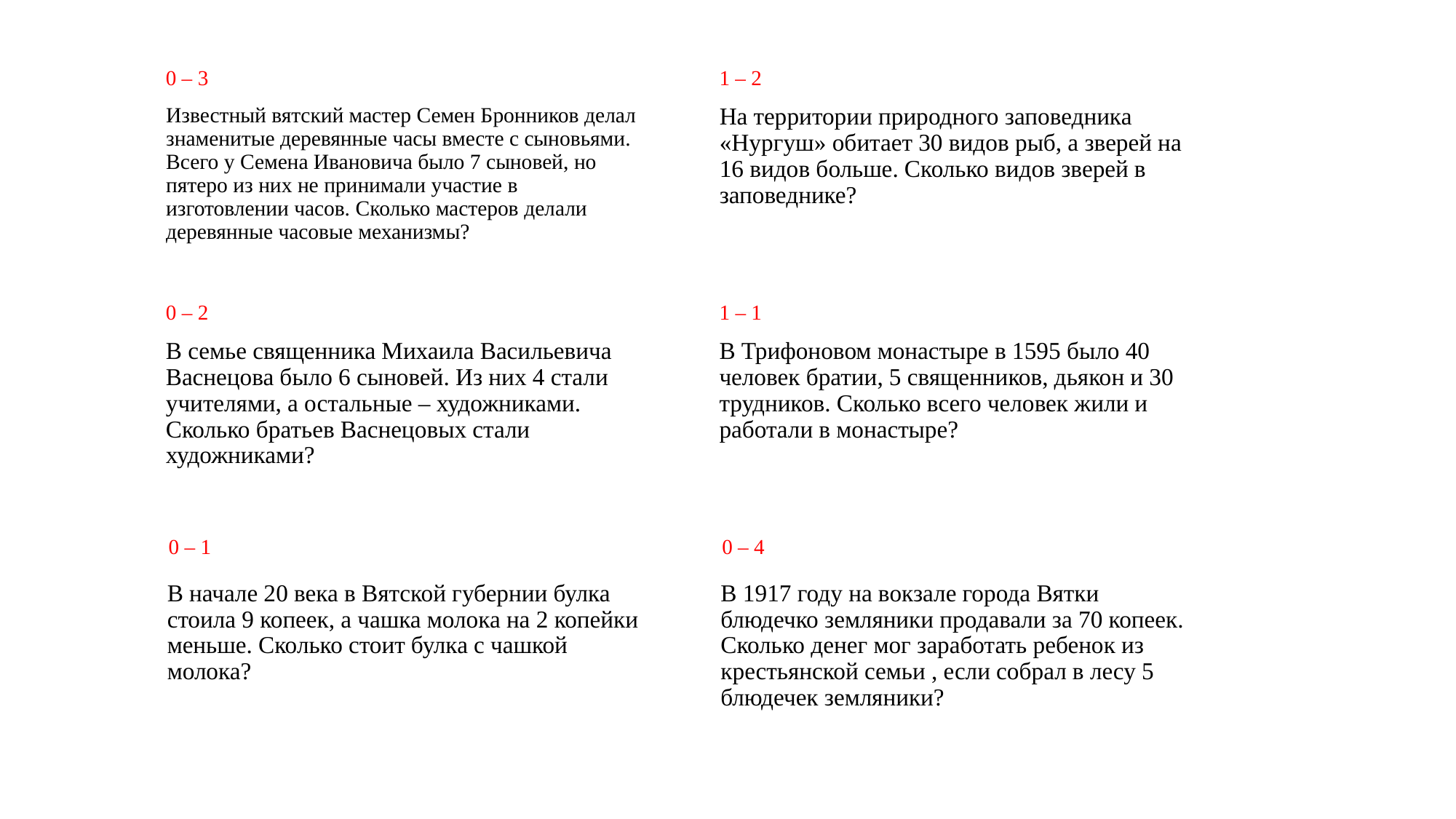

0 – 3
1 – 2
Известный вятский мастер Семен Бронников делал знаменитые деревянные часы вместе с сыновьями. Всего у Семена Ивановича было 7 сыновей, но пятеро из них не принимали участие в изготовлении часов. Сколько мастеров делали деревянные часовые механизмы?
На территории природного заповедника «Нургуш» обитает 30 видов рыб, а зверей на 16 видов больше. Сколько видов зверей в заповеднике?
0 – 2
1 – 1
В семье священника Михаила Васильевича Васнецова было 6 сыновей. Из них 4 стали учителями, а остальные – художниками. Сколько братьев Васнецовых стали художниками?
В Трифоновом монастыре в 1595 было 40 человек братии, 5 священников, дьякон и 30 трудников. Сколько всего человек жили и работали в монастыре?
0 – 1
0 – 4
В начале 20 века в Вятской губернии булка стоила 9 копеек, а чашка молока на 2 копейки меньше. Сколько стоит булка с чашкой молока?
В 1917 году на вокзале города Вятки блюдечко земляники продавали за 70 копеек. Сколько денег мог заработать ребенок из крестьянской семьи , если собрал в лесу 5 блюдечек земляники?